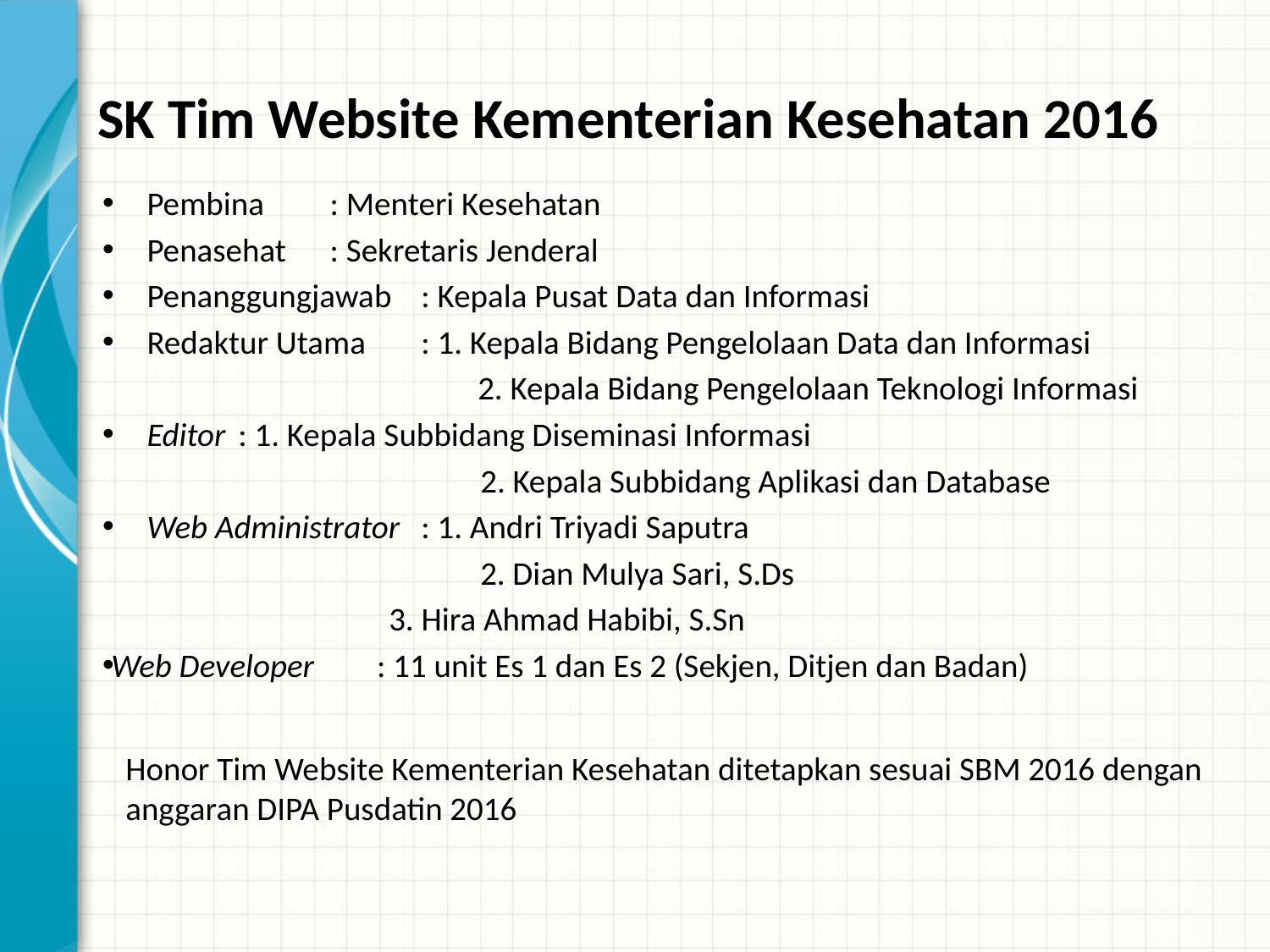

# SK Tim Website Kementerian Kesehatan 2016
Pembina	: Menteri Kesehatan
Penasehat	: Sekretaris Jenderal
Penanggungjawab	: Kepala Pusat Data dan Informasi
Redaktur Utama	: 1. Kepala Bidang Pengelolaan Data dan Informasi
              2. Kepala Bidang Pengelolaan Teknologi Informasi
Editor		: 1. Kepala Subbidang Diseminasi Informasi
      	  2. Kepala Subbidang Aplikasi dan Database
Web Administrator	: 1. Andri Triyadi Saputra
      	  2. Dian Mulya Sari, S.Ds
	  3. Hira Ahmad Habibi, S.Sn
Web Developer	: 11 unit Es 1 dan Es 2 (Sekjen, Ditjen dan Badan)

Honor Tim Website Kementerian Kesehatan ditetapkan sesuai SBM 2016 dengan anggaran DIPA Pusdatin 2016